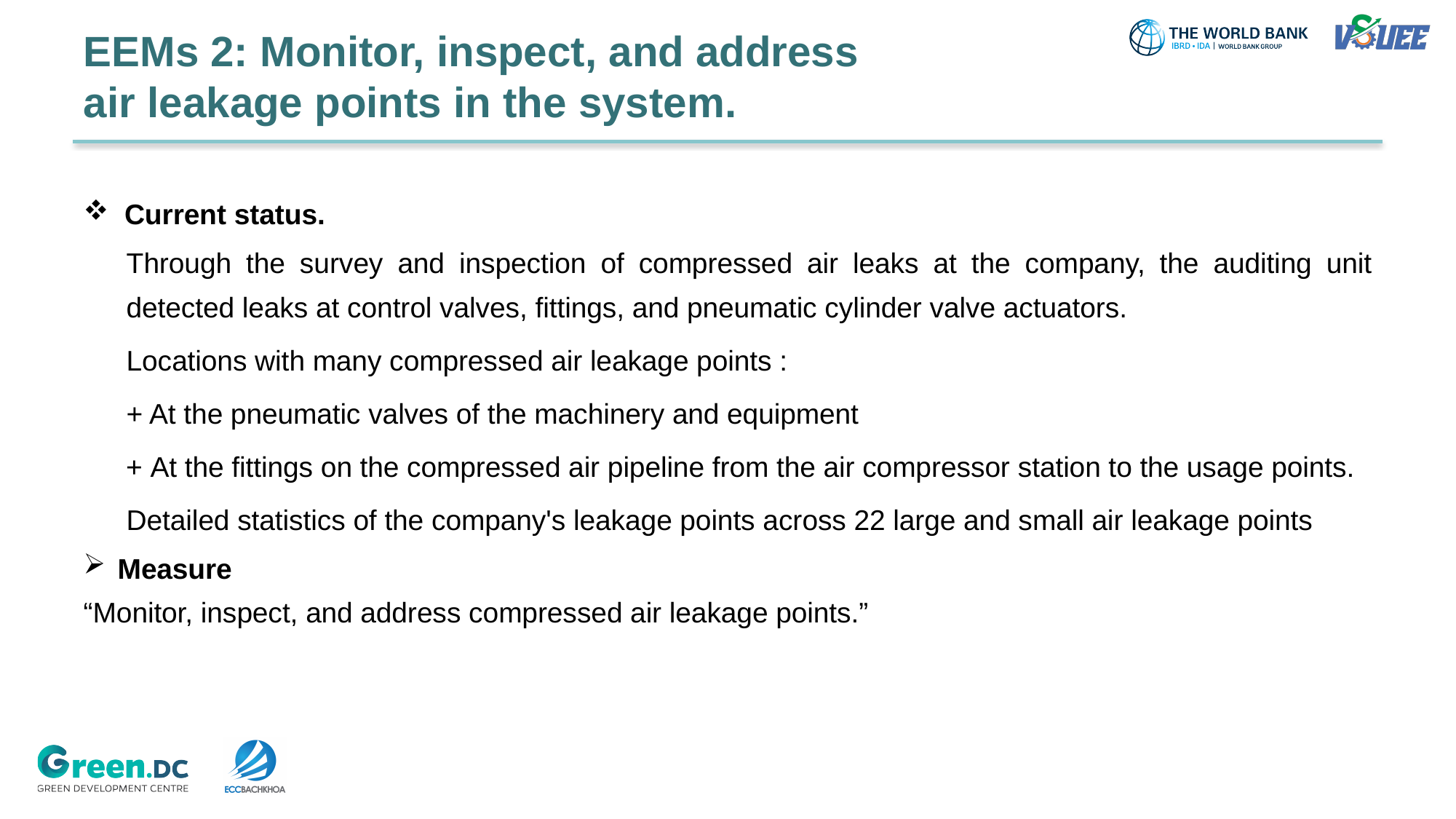

# EEMs 2: Monitor, inspect, and address air leakage points in the system.
Current status.
Through the survey and inspection of compressed air leaks at the company, the auditing unit detected leaks at control valves, fittings, and pneumatic cylinder valve actuators.
Locations with many compressed air leakage points :
+ At the pneumatic valves of the machinery and equipment
+ At the fittings on the compressed air pipeline from the air compressor station to the usage points.
Detailed statistics of the company's leakage points across 22 large and small air leakage points
Measure
“Monitor, inspect, and address compressed air leakage points.”